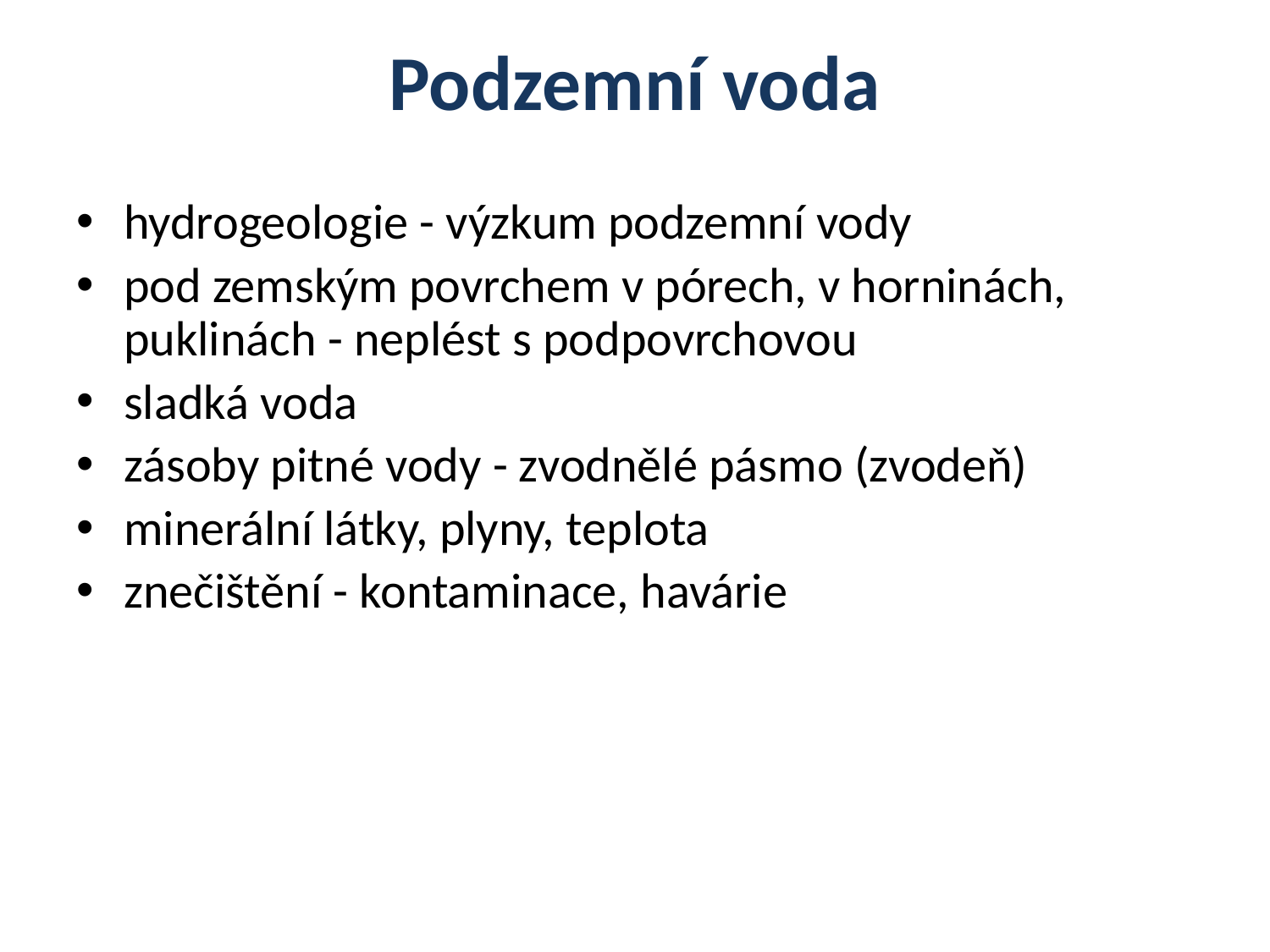

# Podzemní voda

hydrogeologie - výzkum podzemní vody
pod zemským povrchem v pórech, v horninách, puklinách - neplést s podpovrchovou
sladká voda
zásoby pitné vody - zvodnělé pásmo (zvodeň)
minerální látky, plyny, teplota
znečištění - kontaminace, havárie